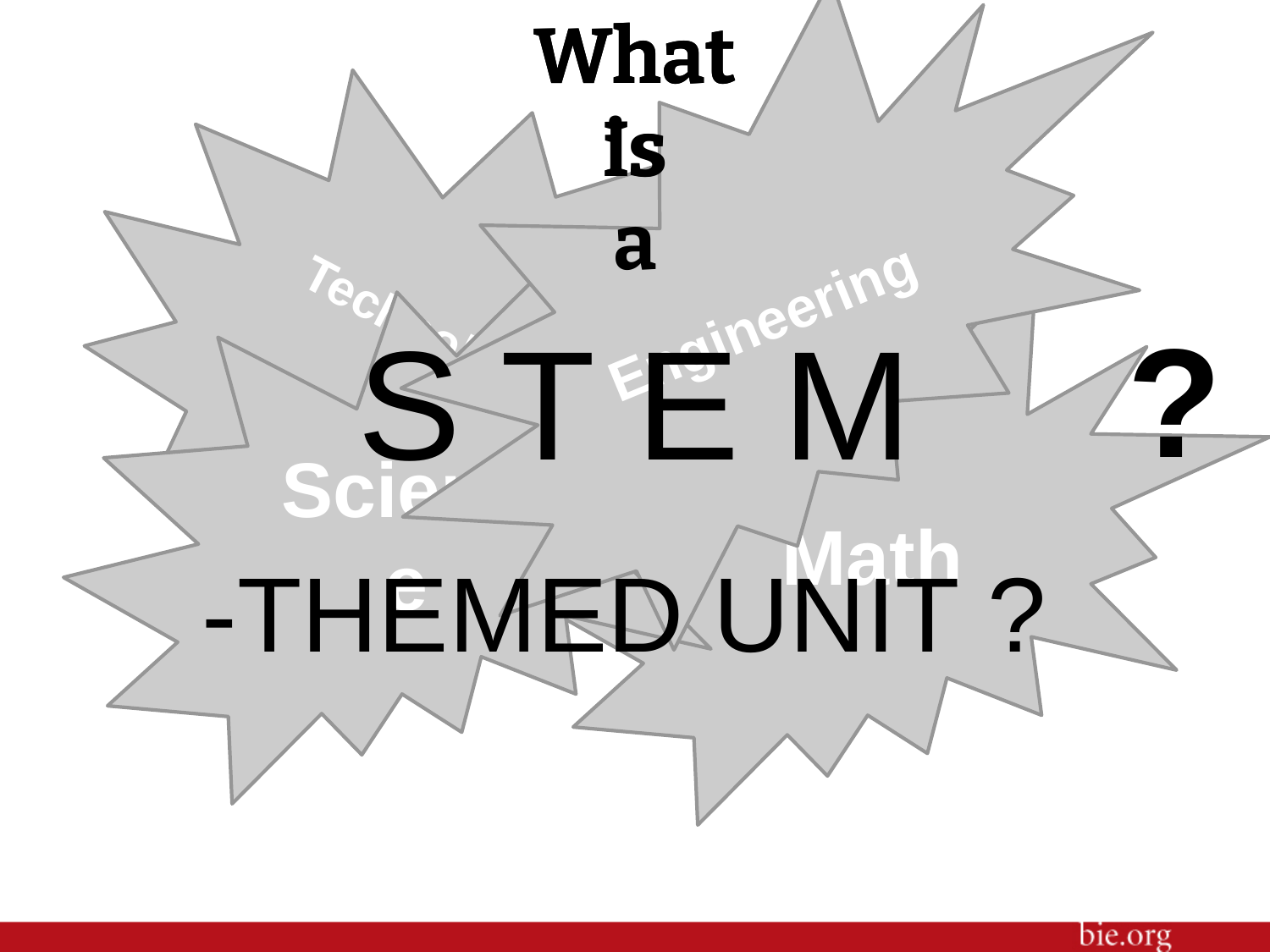

What
is
What
Is
a
Engineering
Technology
Science
Math
?
# S T E M
-THEMED UNIT ?